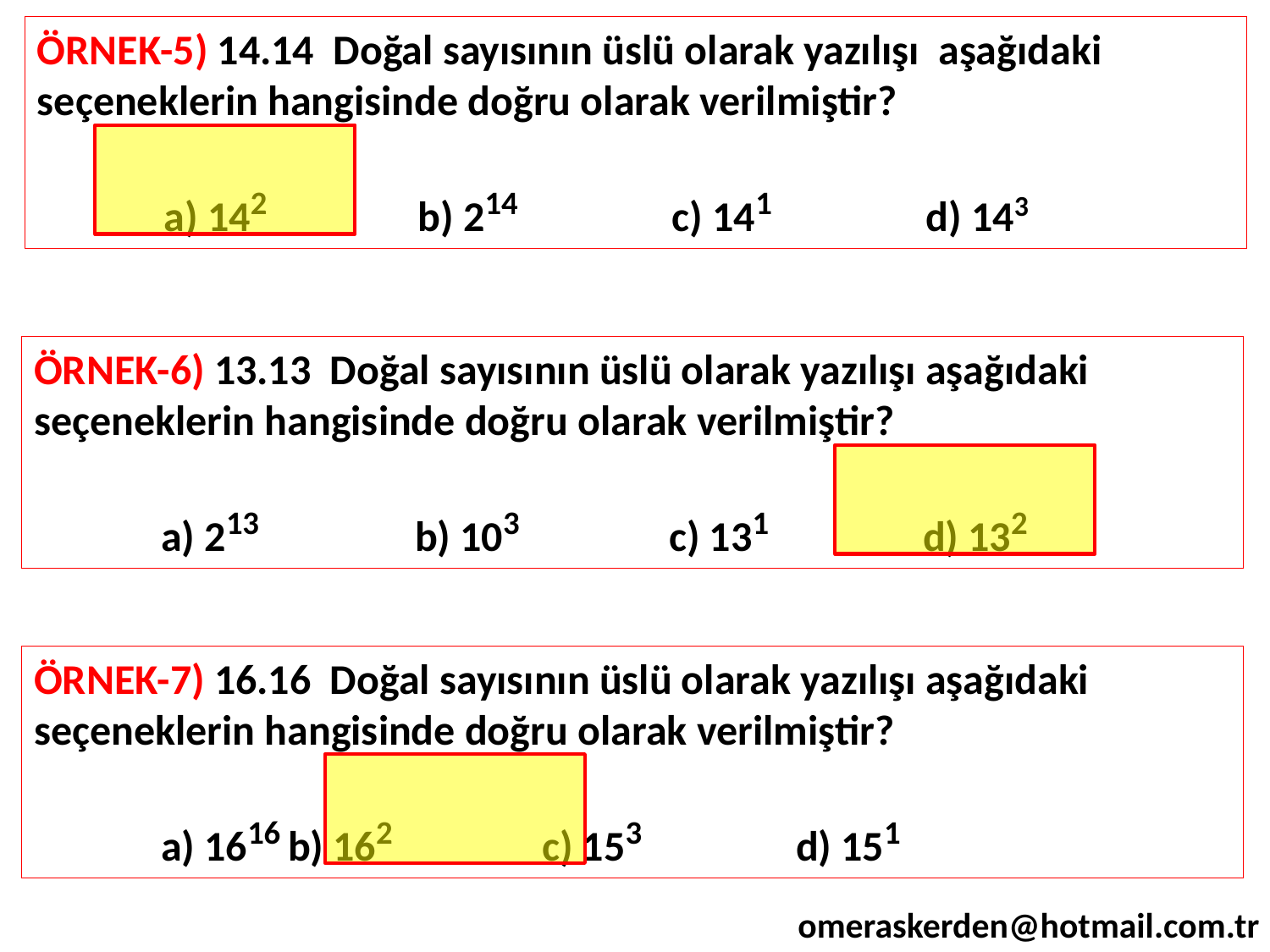

ÖRNEK-5) 14.14  Doğal sayısının üslü olarak yazılışı  aşağıdaki seçeneklerin hangisinde doğru olarak verilmiştir?

	a) 142 		b) 214		c) 141 		d) 143

ÖRNEK-6) 13.13  Doğal sayısının üslü olarak yazılışı aşağıdaki seçeneklerin hangisinde doğru olarak verilmiştir?

	a) 213 		b) 103		c) 131 		d) 132

ÖRNEK-7) 16.16  Doğal sayısının üslü olarak yazılışı aşağıdaki seçeneklerin hangisinde doğru olarak verilmiştir?

	a) 1616 	b) 162		c) 153 		d) 151

omeraskerden@hotmail.com.tr